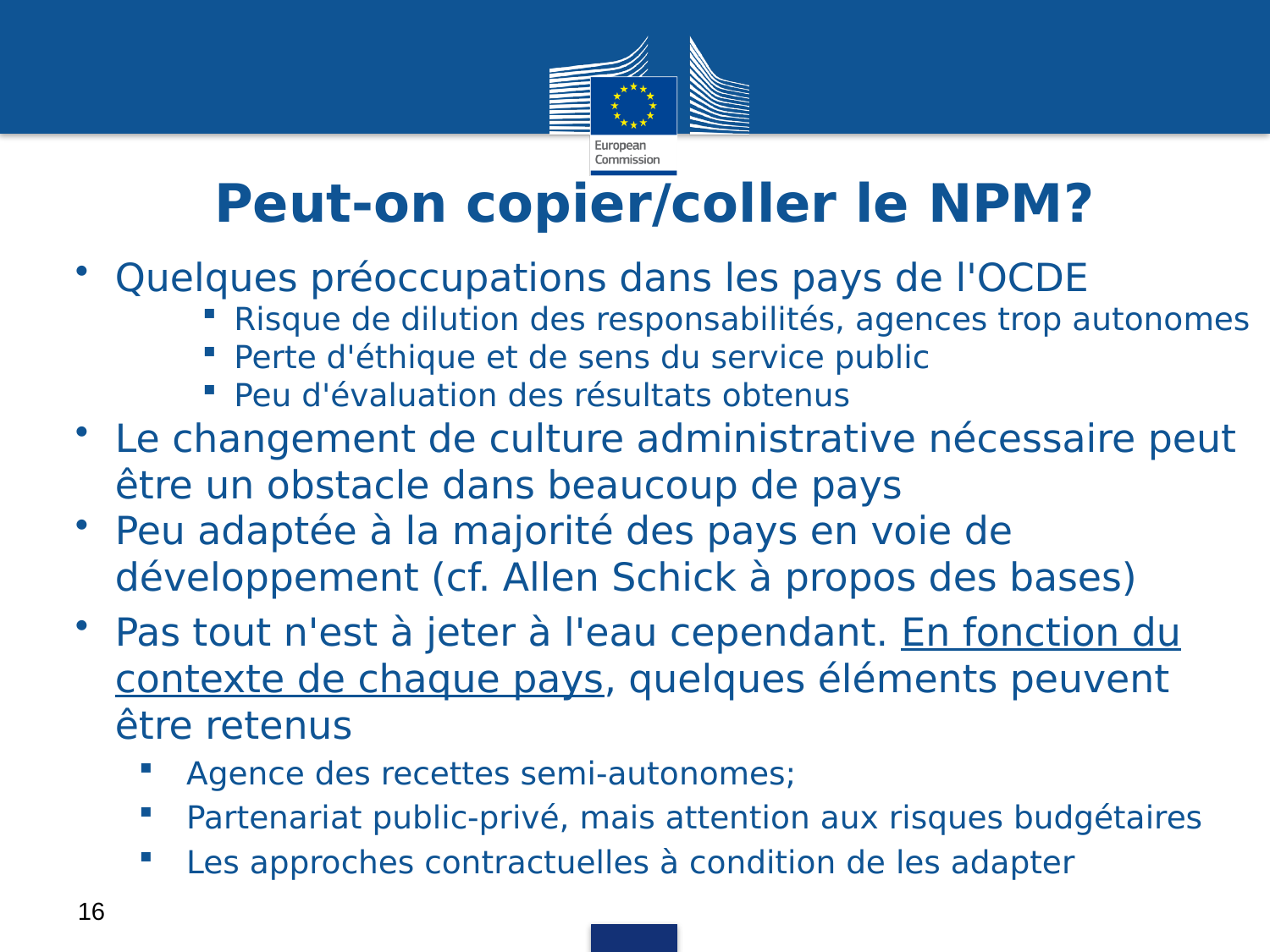

# Peut-on copier/coller le NPM?
Quelques préoccupations dans les pays de l'OCDE
Risque de dilution des responsabilités, agences trop autonomes
Perte d'éthique et de sens du service public
Peu d'évaluation des résultats obtenus
Le changement de culture administrative nécessaire peut être un obstacle dans beaucoup de pays
Peu adaptée à la majorité des pays en voie de développement (cf. Allen Schick à propos des bases)
Pas tout n'est à jeter à l'eau cependant. En fonction du contexte de chaque pays, quelques éléments peuvent être retenus
Agence des recettes semi-autonomes;
Partenariat public-privé, mais attention aux risques budgétaires
Les approches contractuelles à condition de les adapter

16